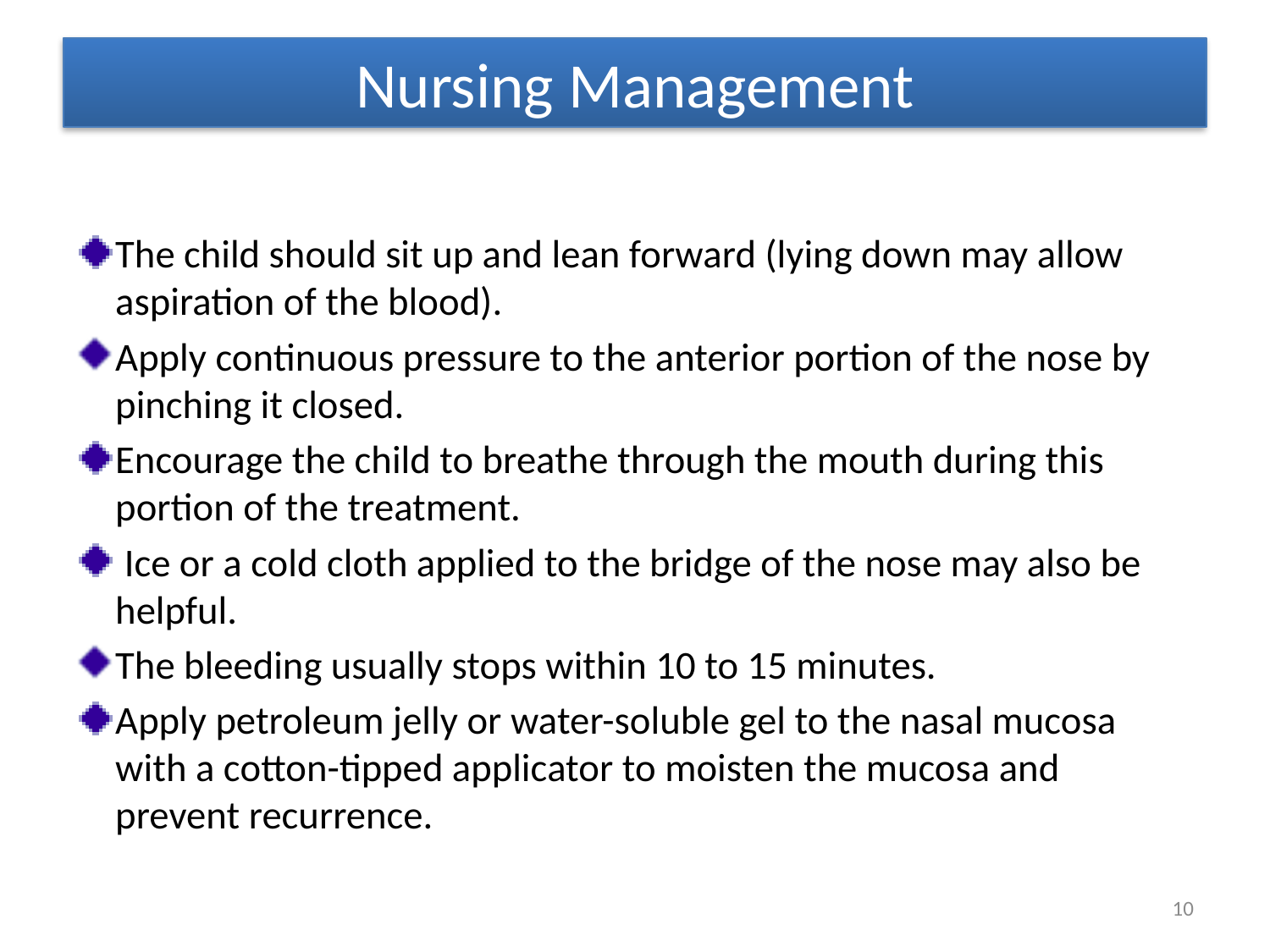

# Nursing Management
The child should sit up and lean forward (lying down may allow aspiration of the blood).
Apply continuous pressure to the anterior portion of the nose by pinching it closed.
Encourage the child to breathe through the mouth during this portion of the treatment.
 Ice or a cold cloth applied to the bridge of the nose may also be helpful.
The bleeding usually stops within 10 to 15 minutes.
Apply petroleum jelly or water-soluble gel to the nasal mucosa with a cotton-tipped applicator to moisten the mucosa and prevent recurrence.
10